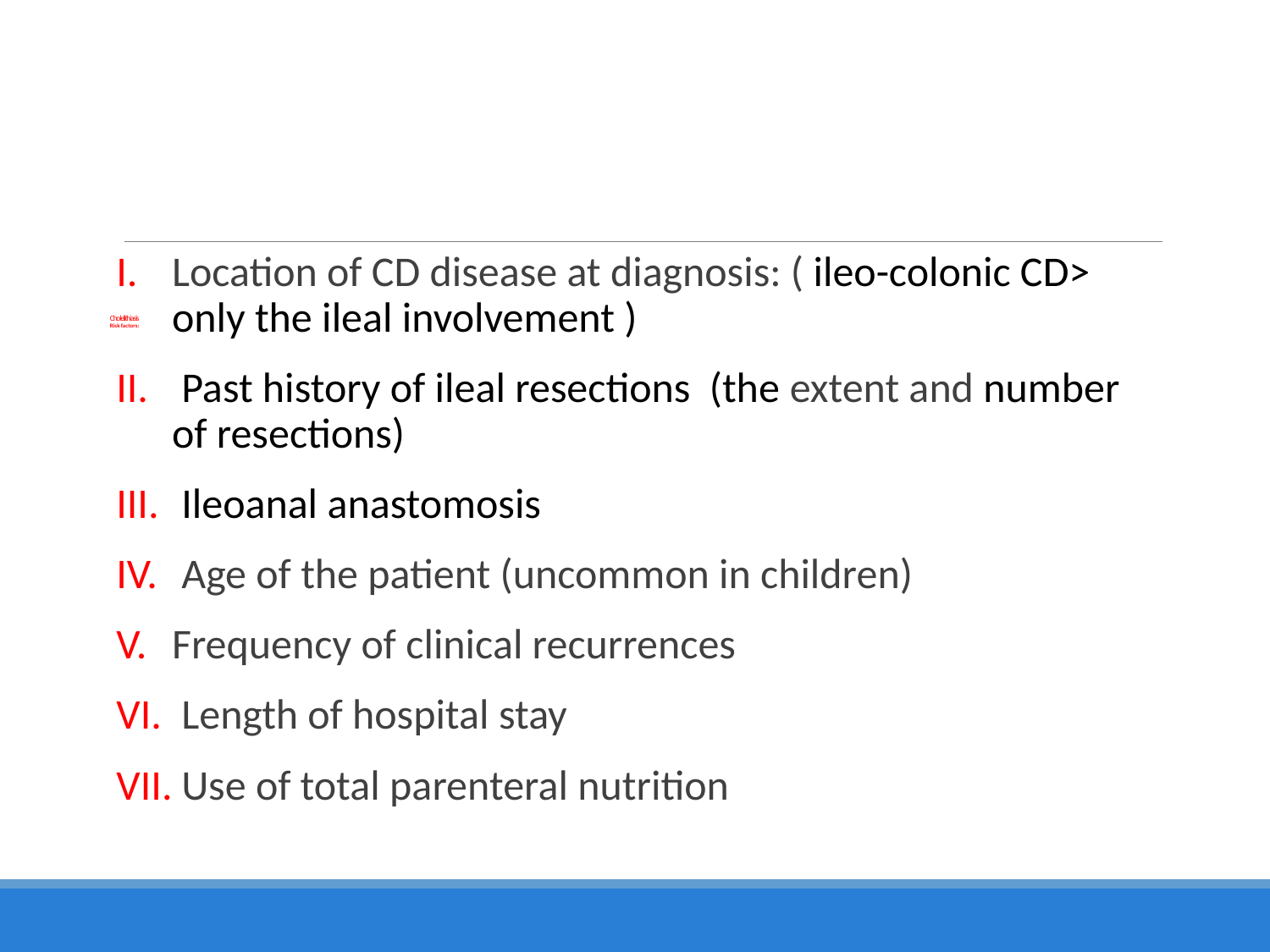

# Cholelithiasis Risk factors:
Location of CD disease at diagnosis: ( ileo-colonic CD> only the ileal involvement )
 Past history of ileal resections  (the extent and number of resections)
 Ileoanal anastomosis
 Age of the patient (uncommon in children)
Frequency of clinical recurrences
 Length of hospital stay
 Use of total parenteral nutrition